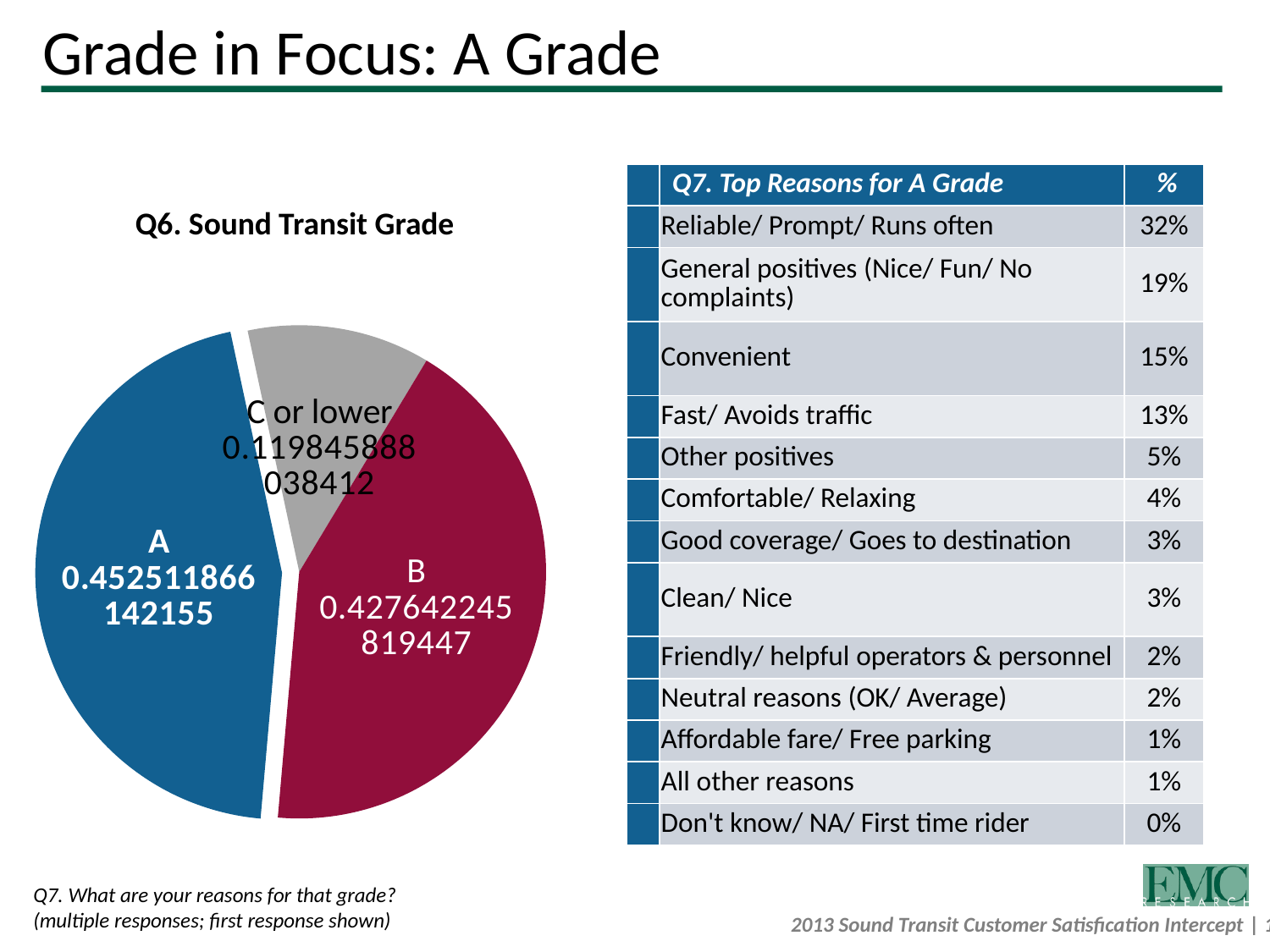

# Grade in Focus: A Grade
|  | Q7. Top Reasons for A Grade | % |
| --- | --- | --- |
|  | Reliable/ Prompt/ Runs often | 32% |
|  | General positives (Nice/ Fun/ No complaints) | 19% |
|  | Convenient | 15% |
|  | Fast/ Avoids traffic | 13% |
|  | Other positives | 5% |
|  | Comfortable/ Relaxing | 4% |
|  | Good coverage/ Goes to destination | 3% |
|  | Clean/ Nice | 3% |
|  | Friendly/ helpful operators & personnel | 2% |
|  | Neutral reasons (OK/ Average) | 2% |
|  | Affordable fare/ Free parking | 1% |
|  | All other reasons | 1% |
|  | Don't know/ NA/ First time rider | 0% |
Q6. Sound Transit Grade

### Chart

| Category | Overall |
|---|---|
| A | 0.45251186614215483 |
|   | None |
| C or lower | 0.11984588803841165 |
|    | None |
| B | 0.42764224581944654 |
Q7. What are your reasons for that grade?
(multiple responses; first response shown)